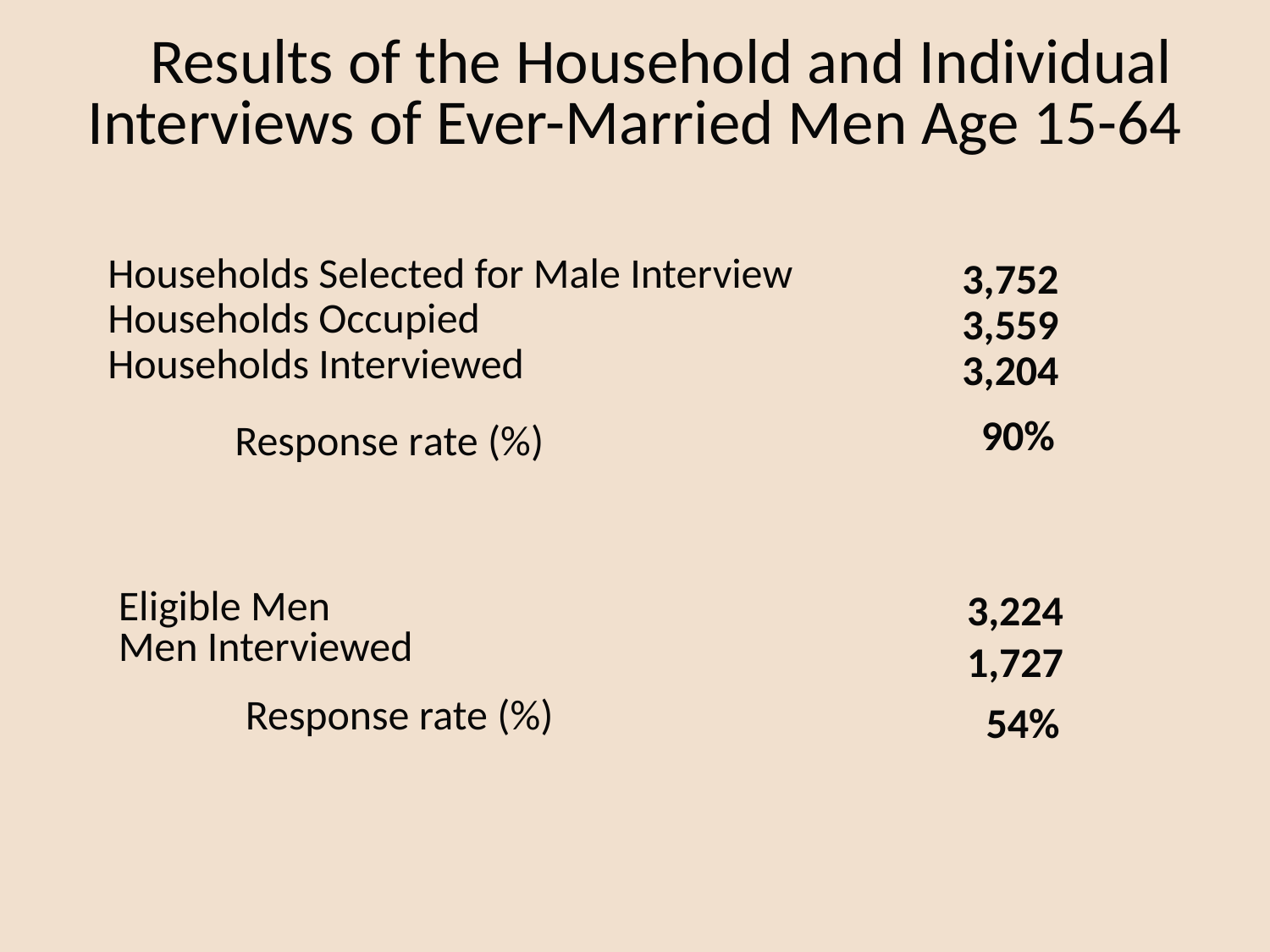

# Results of the Household and Individual Interviews of Ever-Married Men Age 15-64
Households Selected for Male Interview
Households Occupied
Households Interviewed

 	Response rate (%)
   3,752
   3,559
   3,204

     90%

Eligible Men
Men Interviewed

  	Response rate (%)
  3,224
  1,727
    54%